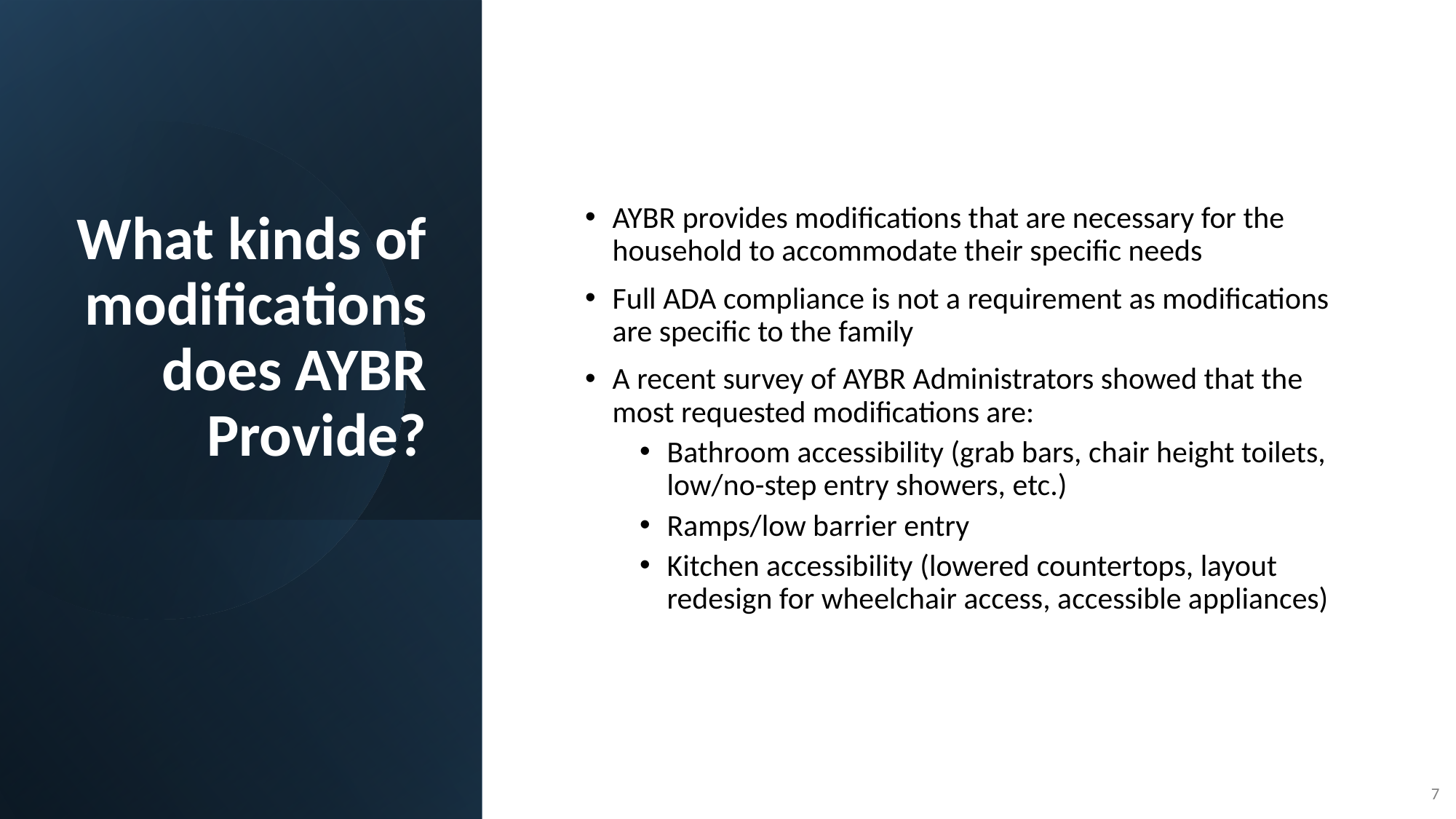

# What kinds of modifications does AYBR Provide?
AYBR provides modifications that are necessary for the household to accommodate their specific needs
Full ADA compliance is not a requirement as modifications are specific to the family
A recent survey of AYBR Administrators showed that the most requested modifications are:
Bathroom accessibility (grab bars, chair height toilets, low/no-step entry showers, etc.)
Ramps/low barrier entry
Kitchen accessibility (lowered countertops, layout redesign for wheelchair access, accessible appliances)

7